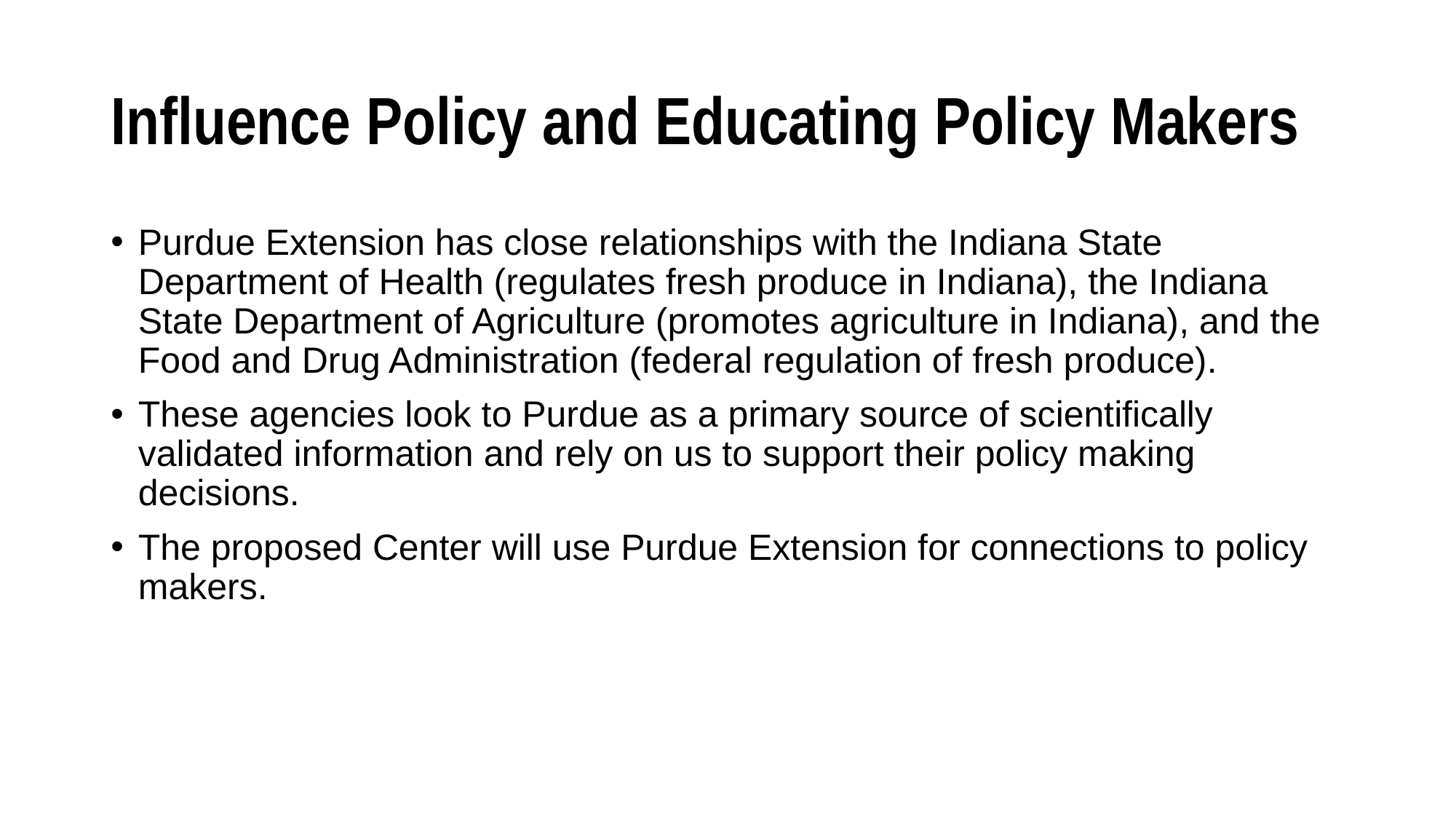

# Influence Policy and Educating Policy Makers
Purdue Extension has close relationships with the Indiana State Department of Health (regulates fresh produce in Indiana), the Indiana State Department of Agriculture (promotes agriculture in Indiana), and the Food and Drug Administration (federal regulation of fresh produce).
These agencies look to Purdue as a primary source of scientifically validated information and rely on us to support their policy making decisions.
The proposed Center will use Purdue Extension for connections to policy makers.